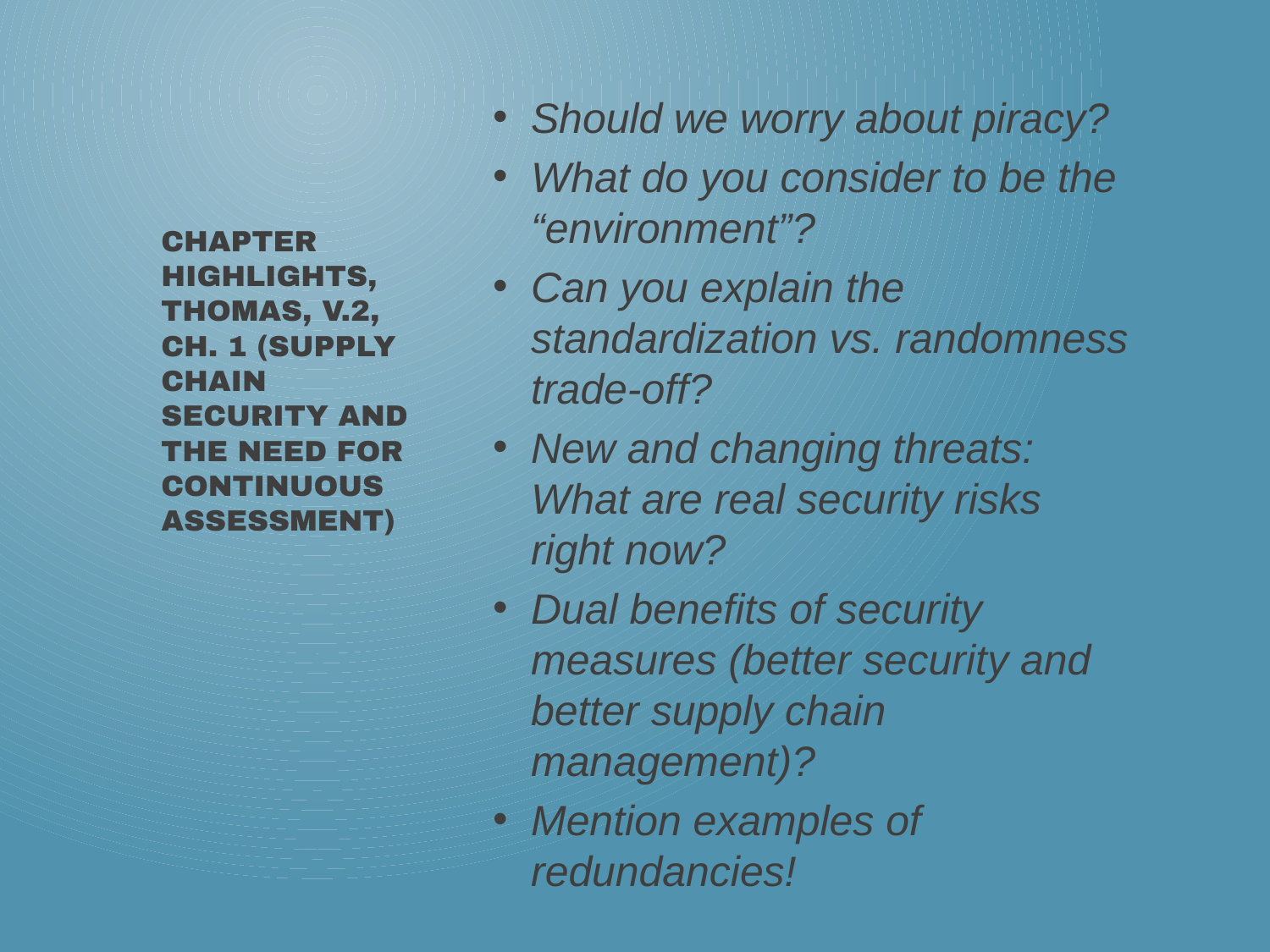

Should we worry about piracy?
What do you consider to be the “environment”?
Can you explain the standardization vs. randomness trade-off?
New and changing threats: What are real security risks right now?
Dual benefits of security measures (better security and better supply chain management)?
Mention examples of redundancies!
# Chapter highlights, thomas, v.2, ch. 1 (supply chain security and the need for continuous assessment)